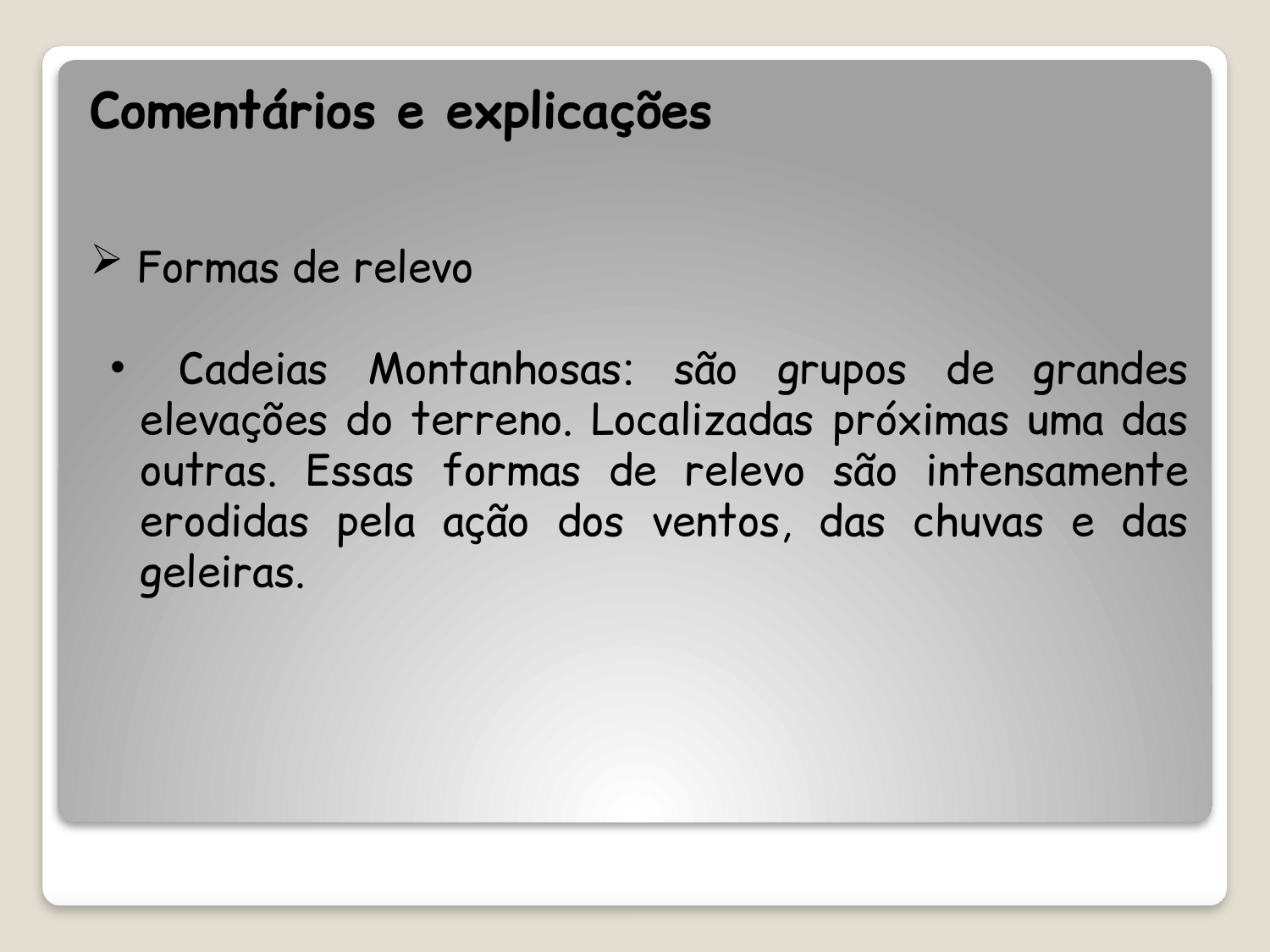

Comentários e explicações

 Formas de relevo

 Cadeias Montanhosas: são grupos de grandes elevações do terreno. Localizadas próximas uma das outras. Essas formas de relevo são intensamente erodidas pela ação dos ventos, das chuvas e das geleiras.